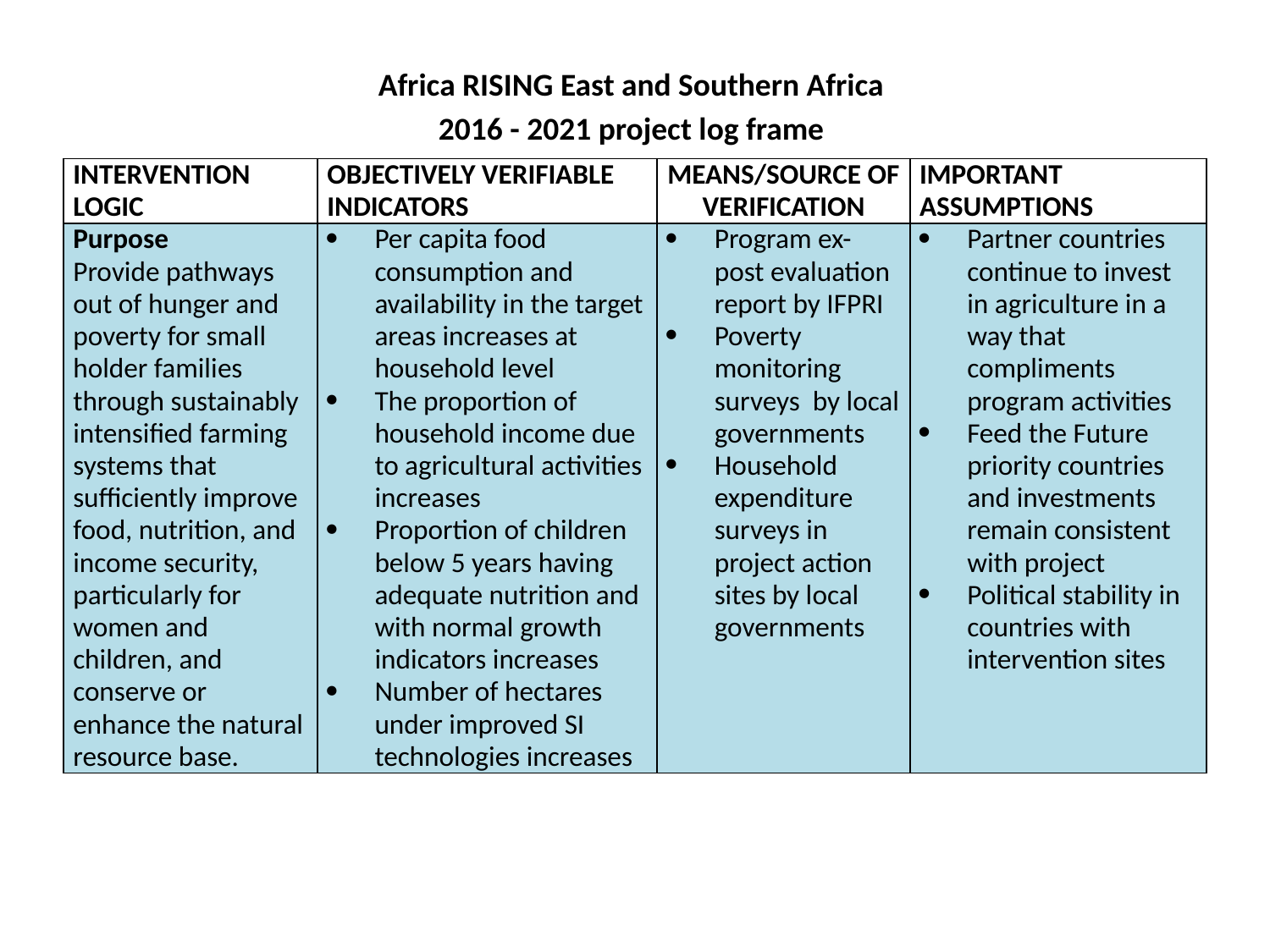

Africa RISING East and Southern Africa
2016 - 2021 project log frame
| INTERVENTION LOGIC | OBJECTIVELY VERIFIABLE INDICATORS | MEANS/SOURCE OF VERIFICATION | IMPORTANT ASSUMPTIONS |
| --- | --- | --- | --- |
| Purpose Provide pathways out of hunger and poverty for small holder families through sustainably intensified farming systems that sufficiently improve food, nutrition, and income security, particularly for women and children, and conserve or enhance the natural resource base. | Per capita food consumption and availability in the target areas increases at household level The proportion of household income due to agricultural activities increases Proportion of children below 5 years having adequate nutrition and with normal growth indicators increases Number of hectares under improved SI technologies increases | Program ex-post evaluation report by IFPRI Poverty monitoring surveys by local governments Household expenditure surveys in project action sites by local governments | Partner countries continue to invest in agriculture in a way that compliments program activities Feed the Future priority countries and investments remain consistent with project Political stability in countries with intervention sites |